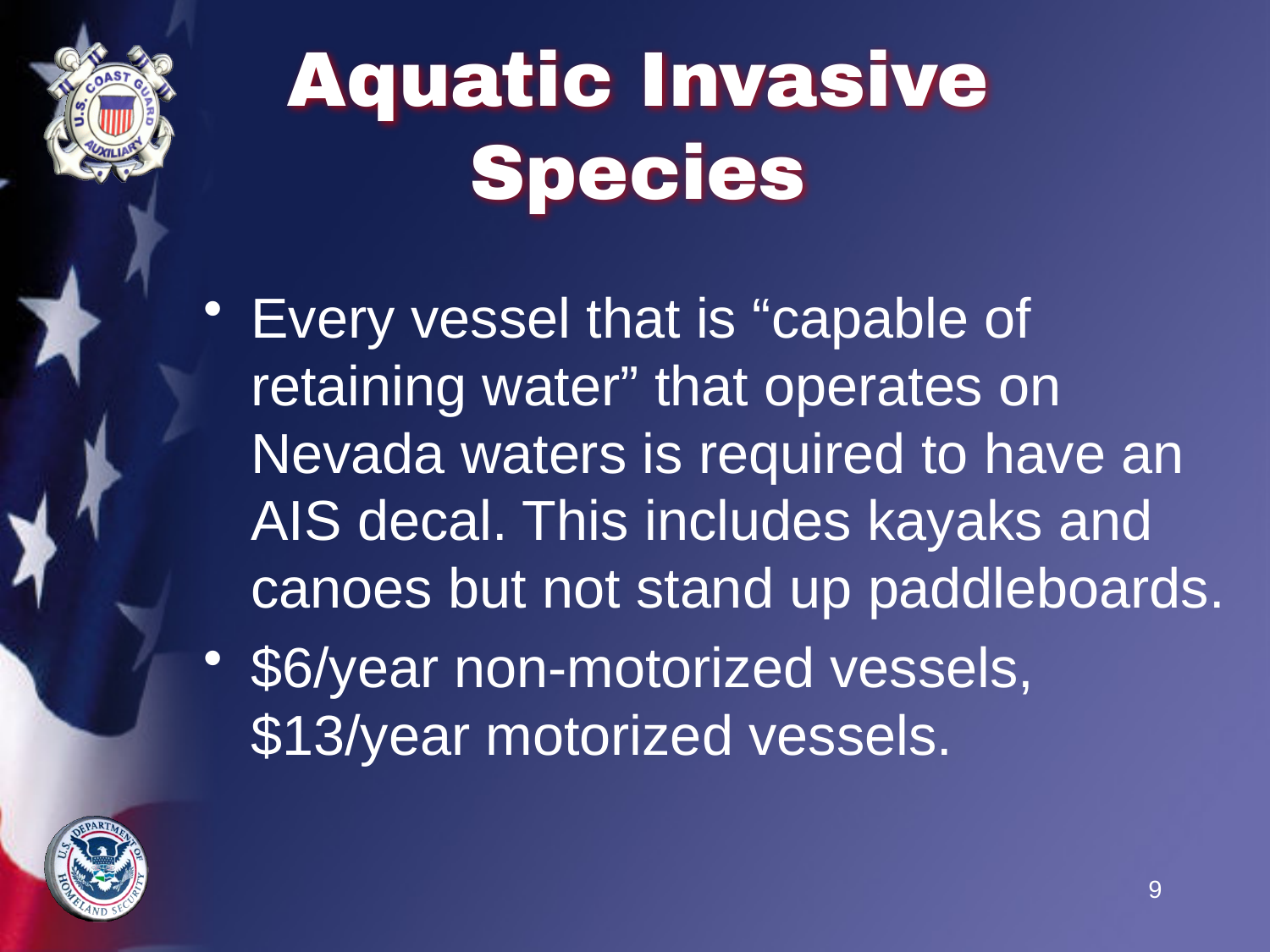

# Aquatic Invasive Species
Every vessel that is “capable of retaining water” that operates on Nevada waters is required to have an AIS decal. This includes kayaks and canoes but not stand up paddleboards.
$6/year non-motorized vessels, $13/year motorized vessels.
9